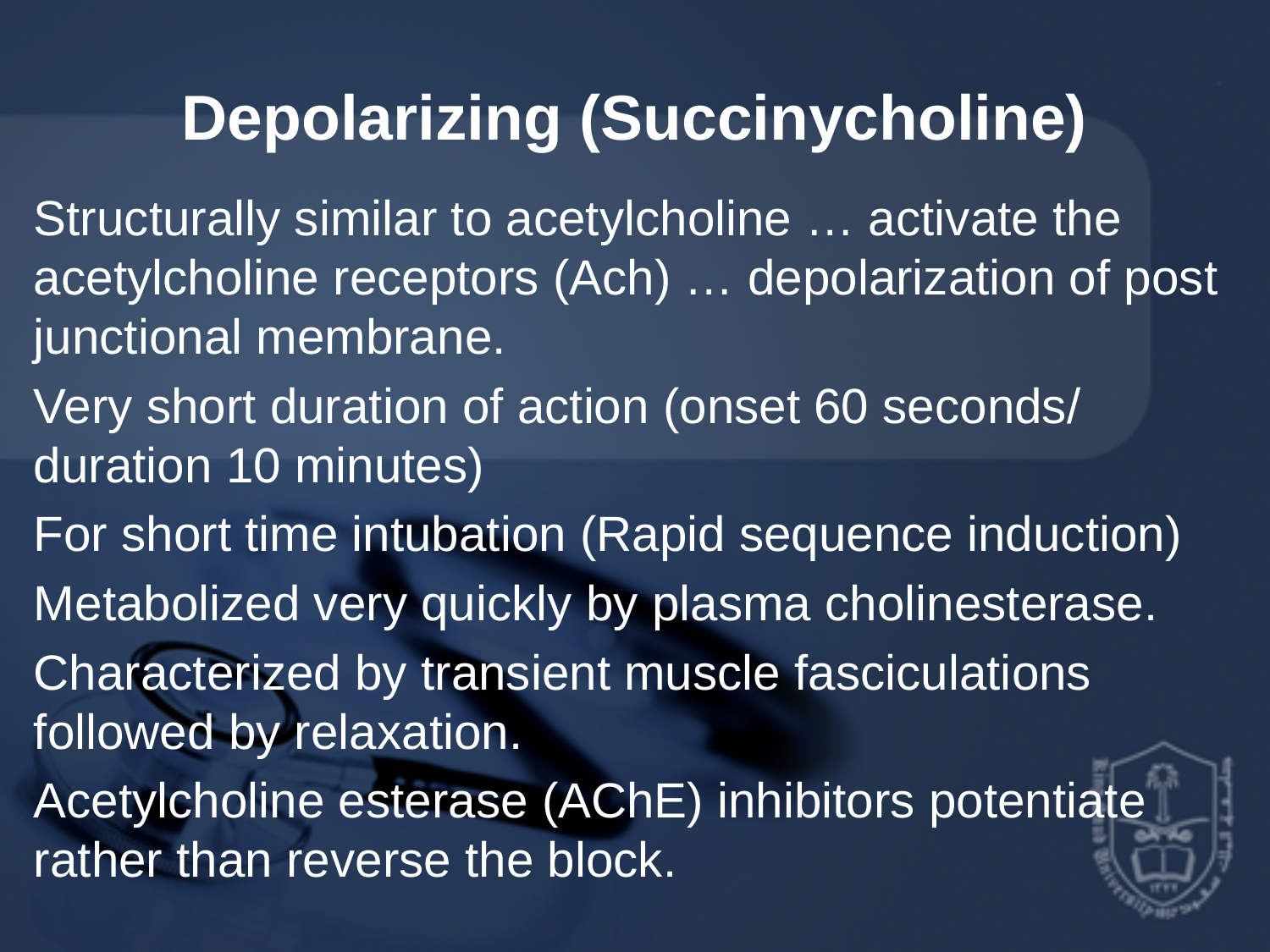

# Depolarizing (Succinycholine)
Structurally similar to acetylcholine … activate the acetylcholine receptors (Ach) … depolarization of post junctional membrane.
Very short duration of action (onset 60 seconds/ duration 10 minutes)
For short time intubation (Rapid sequence induction)
Metabolized very quickly by plasma cholinesterase.
Characterized by transient muscle fasciculations followed by relaxation.
Acetylcholine esterase (AChE) inhibitors potentiate rather than reverse the block.